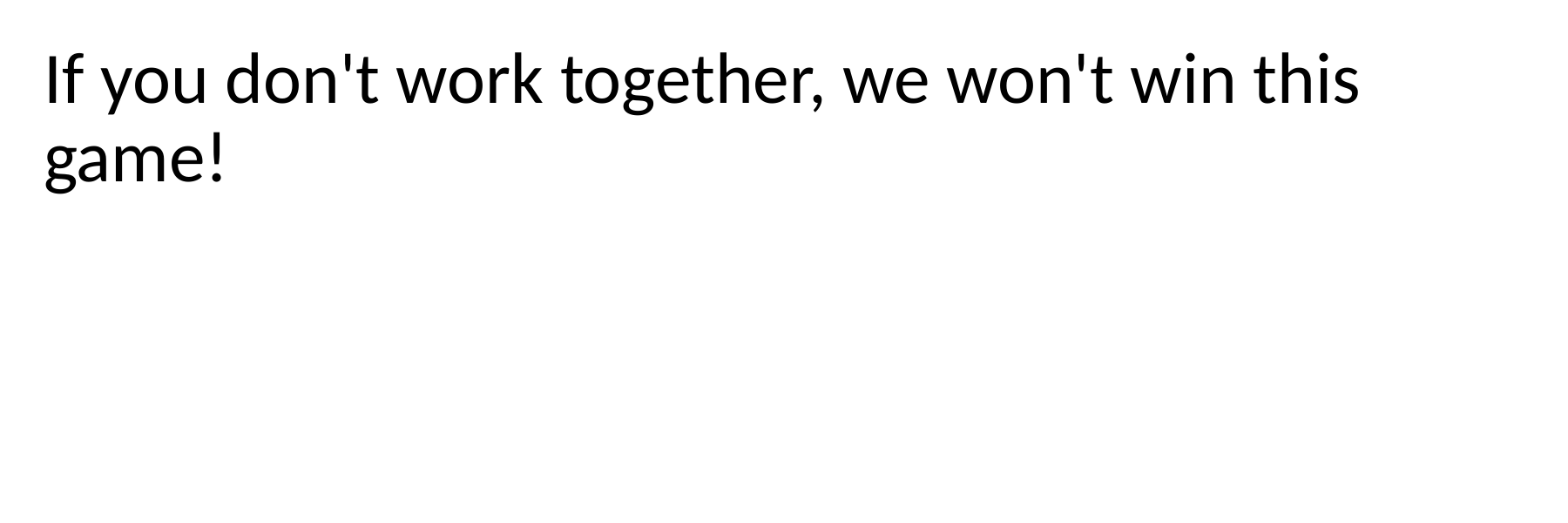

If you don't work together, we won't win this game!